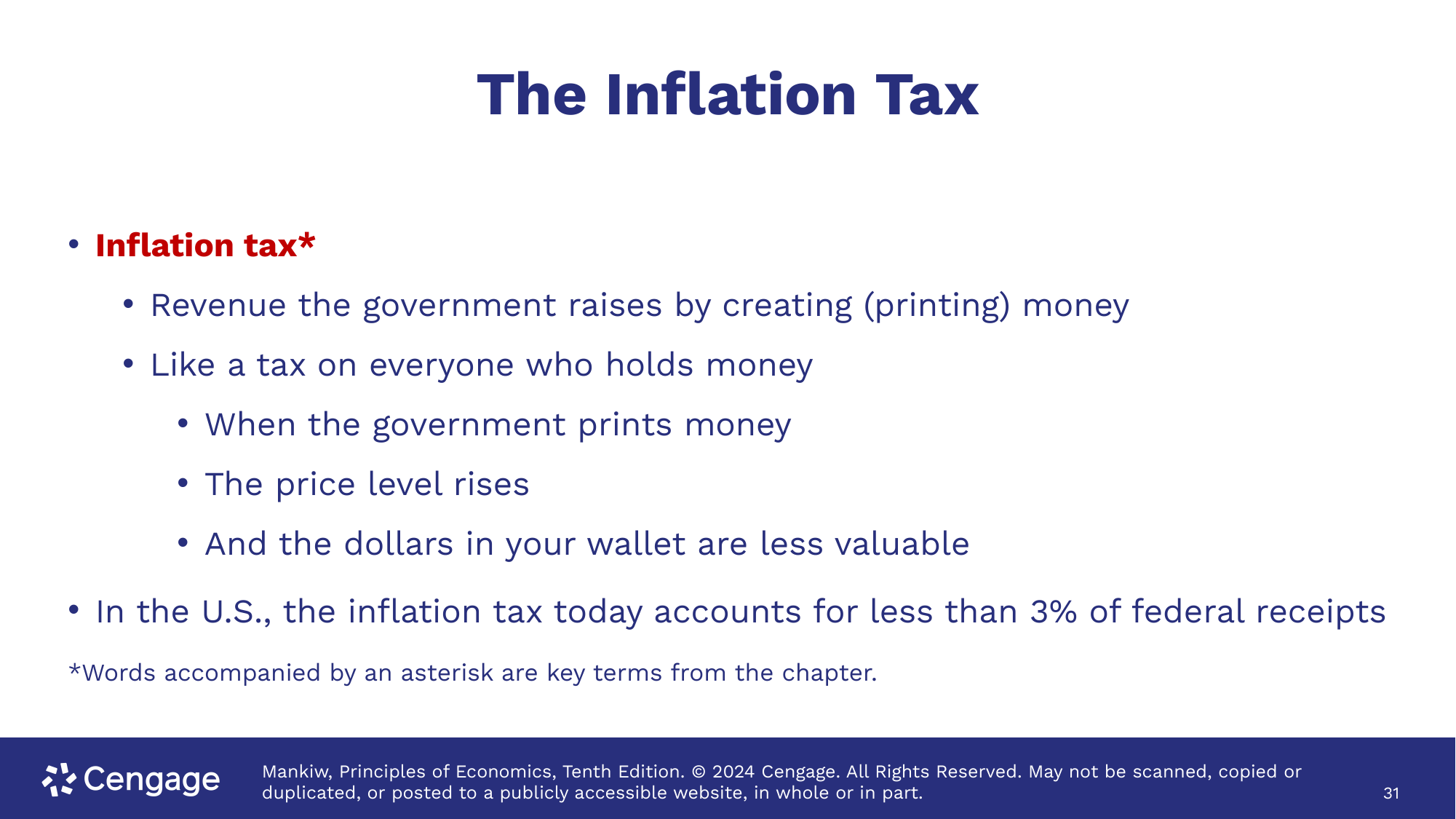

# The Inflation Tax
Inflation tax*
Revenue the government raises by creating (printing) money
Like a tax on everyone who holds money
When the government prints money
The price level rises
And the dollars in your wallet are less valuable
In the U.S., the inflation tax today accounts for less than 3% of federal receipts
*Words accompanied by an asterisk are key terms from the chapter.